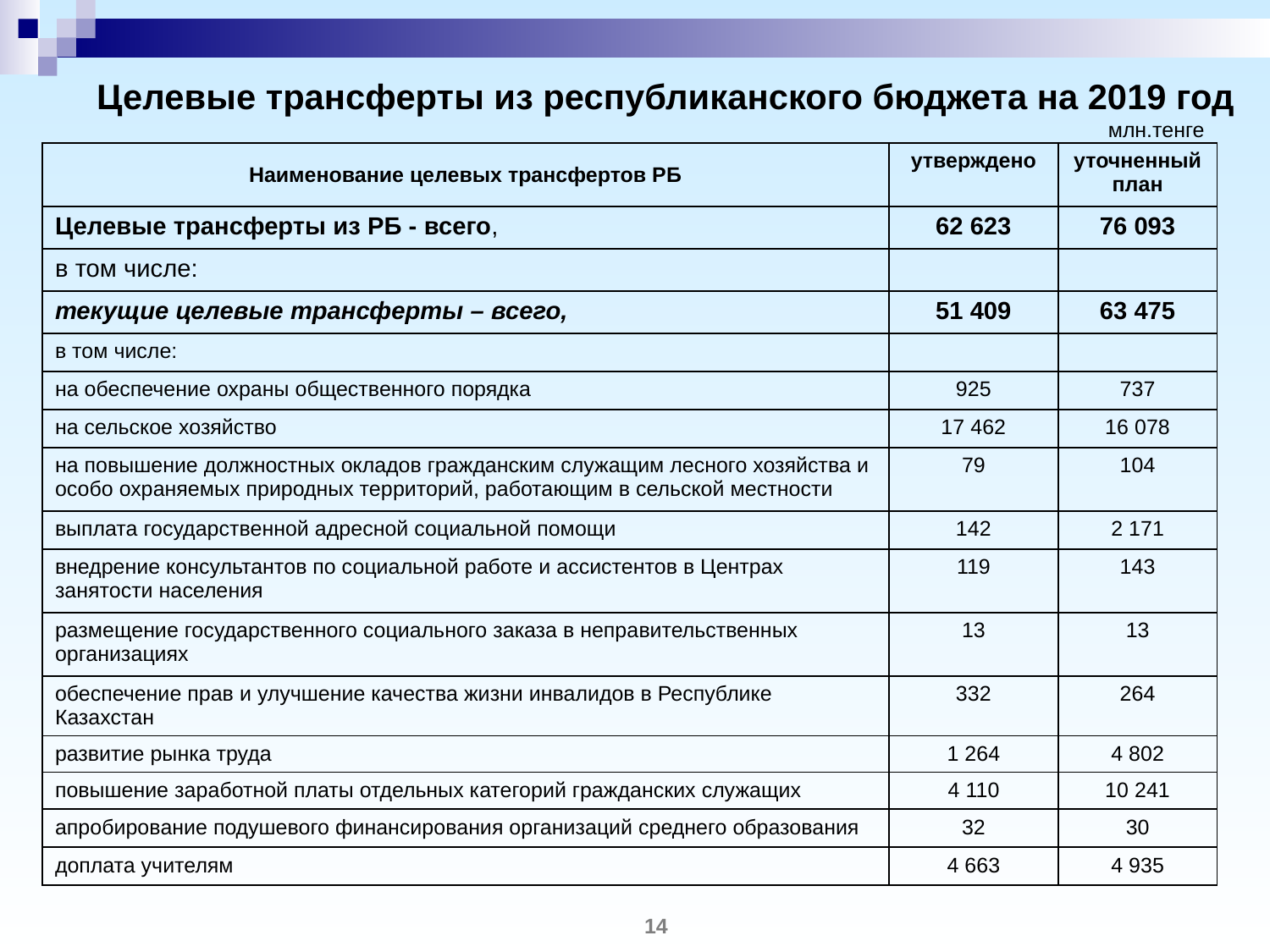

Целевые трансферты из республиканского бюджета на 2019 год
млн.тенге
| Наименование целевых трансфертов РБ | утверждено | уточненный план |
| --- | --- | --- |
| Целевые трансферты из РБ - всего, | 62 623 | 76 093 |
| в том числе: |  |  |
| текущие целевые трансферты – всего, | 51 409 | 63 475 |
| в том числе: |  |  |
| на обеспечение охраны общественного порядка | 925 | 737 |
| на сельское хозяйство | 17 462 | 16 078 |
| на повышение должностных окладов гражданским служащим лесного хозяйства и особо охраняемых природных территорий, работающим в сельской местности | 79 | 104 |
| выплата государственной адресной социальной помощи | 142 | 2 171 |
| внедрение консультантов по социальной работе и ассистентов в Центрах занятости населения | 119 | 143 |
| размещение государственного социального заказа в неправительственных организациях | 13 | 13 |
| обеспечение прав и улучшение качества жизни инвалидов в Республике Казахстан | 332 | 264 |
| развитие рынка труда | 1 264 | 4 802 |
| повышение заработной платы отдельных категорий гражданских служащих | 4 110 | 10 241 |
| апробирование подушевого финансирования организаций среднего образования | 32 | 30 |
| доплата учителям | 4 663 | 4 935 |
14